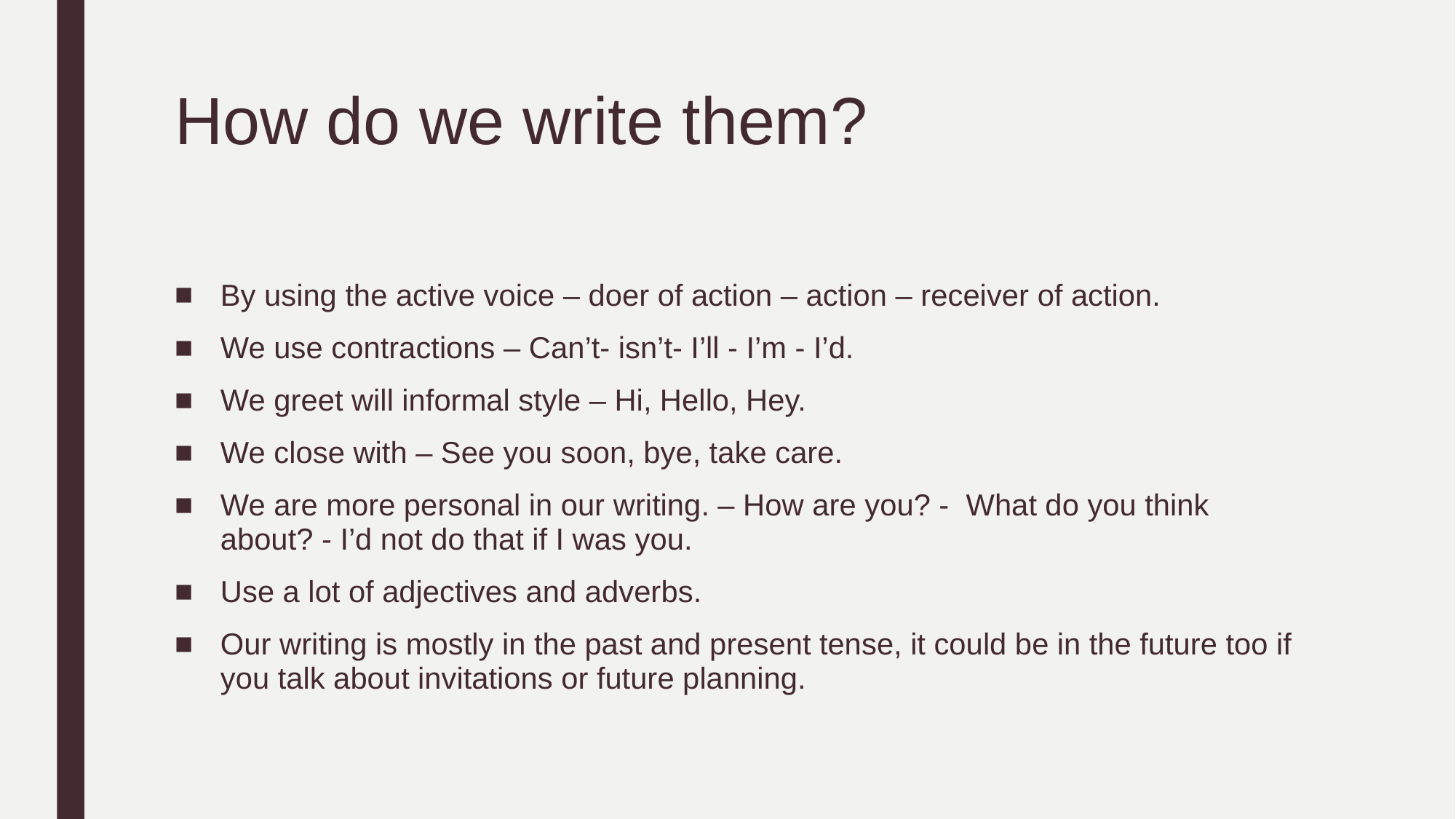

# How do we write them?
By using the active voice – doer of action – action – receiver of action.
We use contractions – Can’t- isn’t- I’ll - I’m - I’d.
We greet will informal style – Hi, Hello, Hey.
We close with – See you soon, bye, take care.
We are more personal in our writing. – How are you? -  What do you think about? - I’d not do that if I was you.
Use a lot of adjectives and adverbs.
Our writing is mostly in the past and present tense, it could be in the future too if you talk about invitations or future planning.